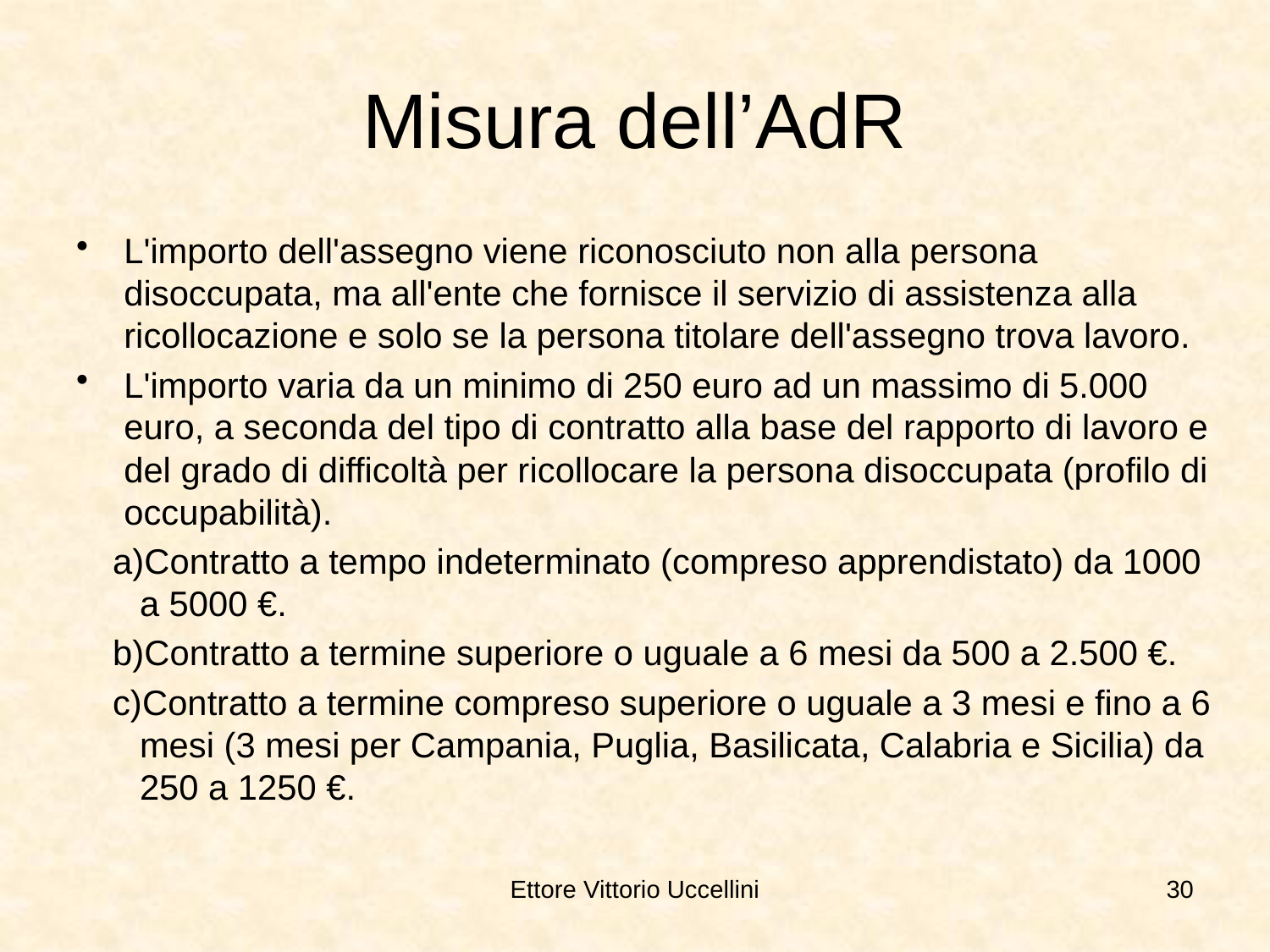

# Misura dell’AdR
L'importo dell'assegno viene riconosciuto non alla persona disoccupata, ma all'ente che fornisce il servizio di assistenza alla ricollocazione e solo se la persona titolare dell'assegno trova lavoro.
L'importo varia da un minimo di 250 euro ad un massimo di 5.000 euro, a seconda del tipo di contratto alla base del rapporto di lavoro e del grado di difficoltà per ricollocare la persona disoccupata (profilo di occupabilità).
Contratto a tempo indeterminato (compreso apprendistato) da 1000 a 5000 €.
Contratto a termine superiore o uguale a 6 mesi da 500 a 2.500 €.
Contratto a termine compreso superiore o uguale a 3 mesi e fino a 6 mesi (3 mesi per Campania, Puglia, Basilicata, Calabria e Sicilia) da 250 a 1250 €.

Ettore Vittorio Uccellini
30